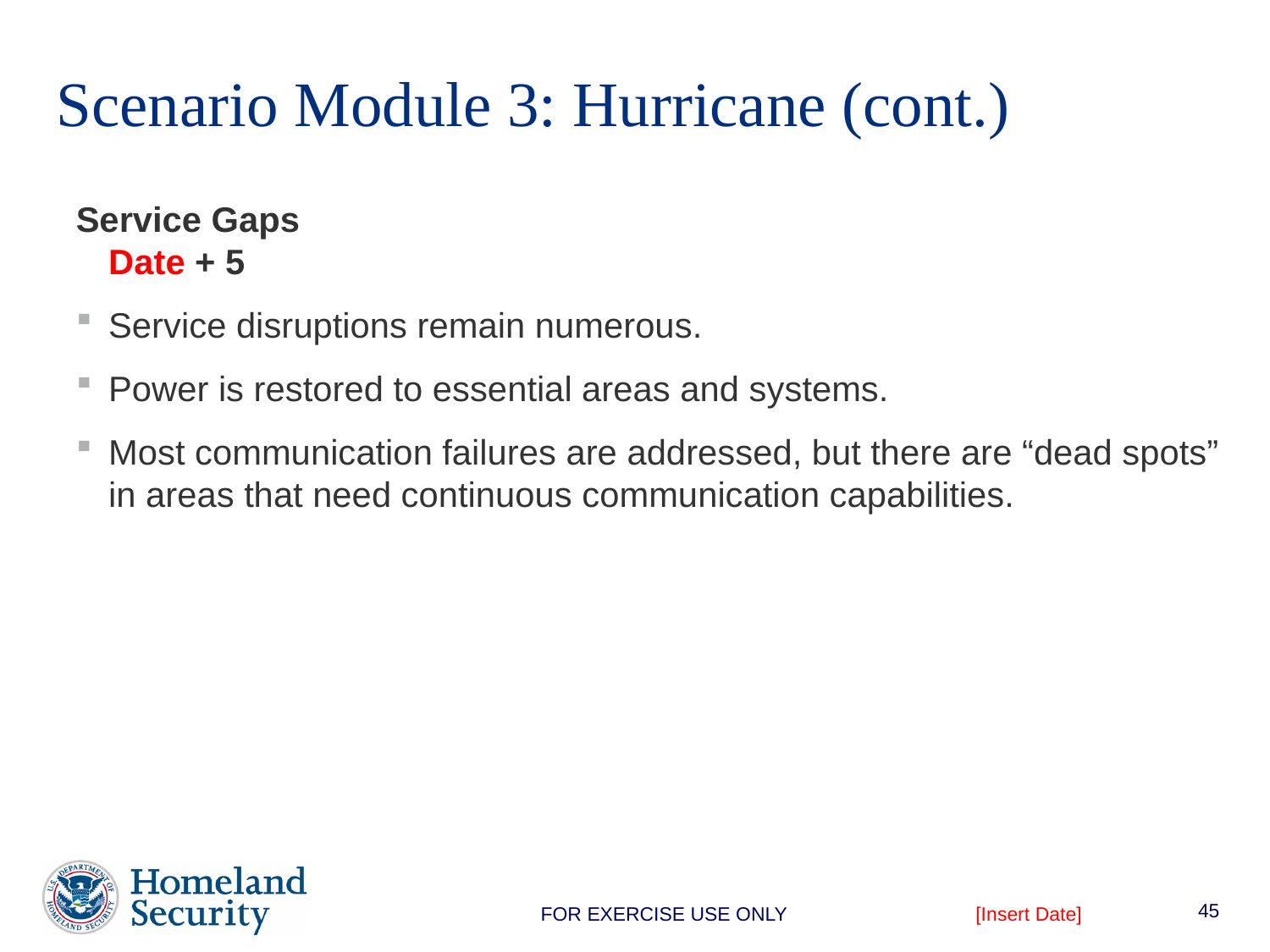

# Scenario Module 3: Hurricane (cont.)
Service Gaps
Date + 5
Service disruptions remain numerous.
Power is restored to essential areas and systems.
Most communication failures are addressed, but there are “dead spots” in areas that need continuous communication capabilities.

45